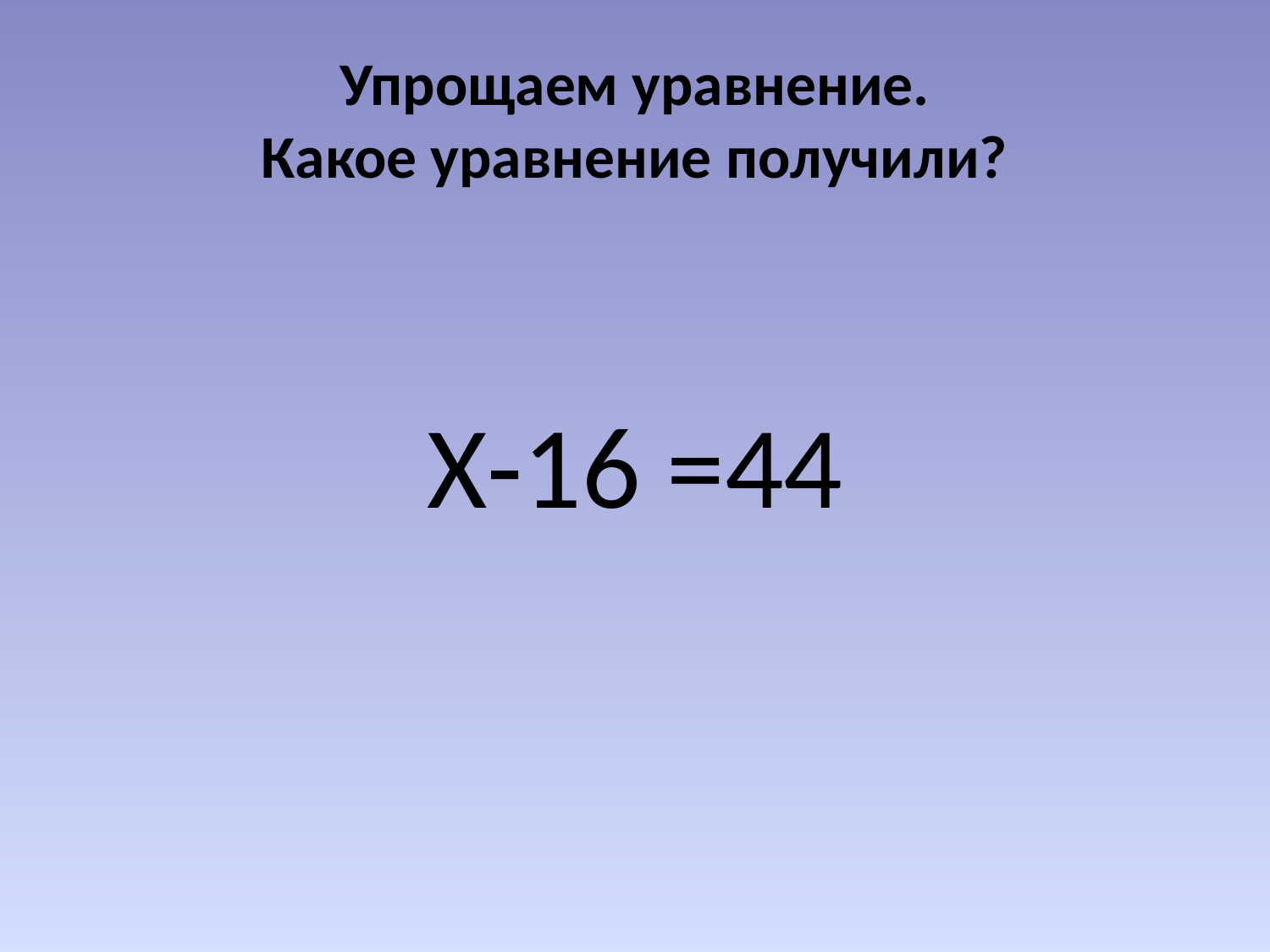

# Упрощаем уравнение. Какое уравнение получили?

Х-16 =44